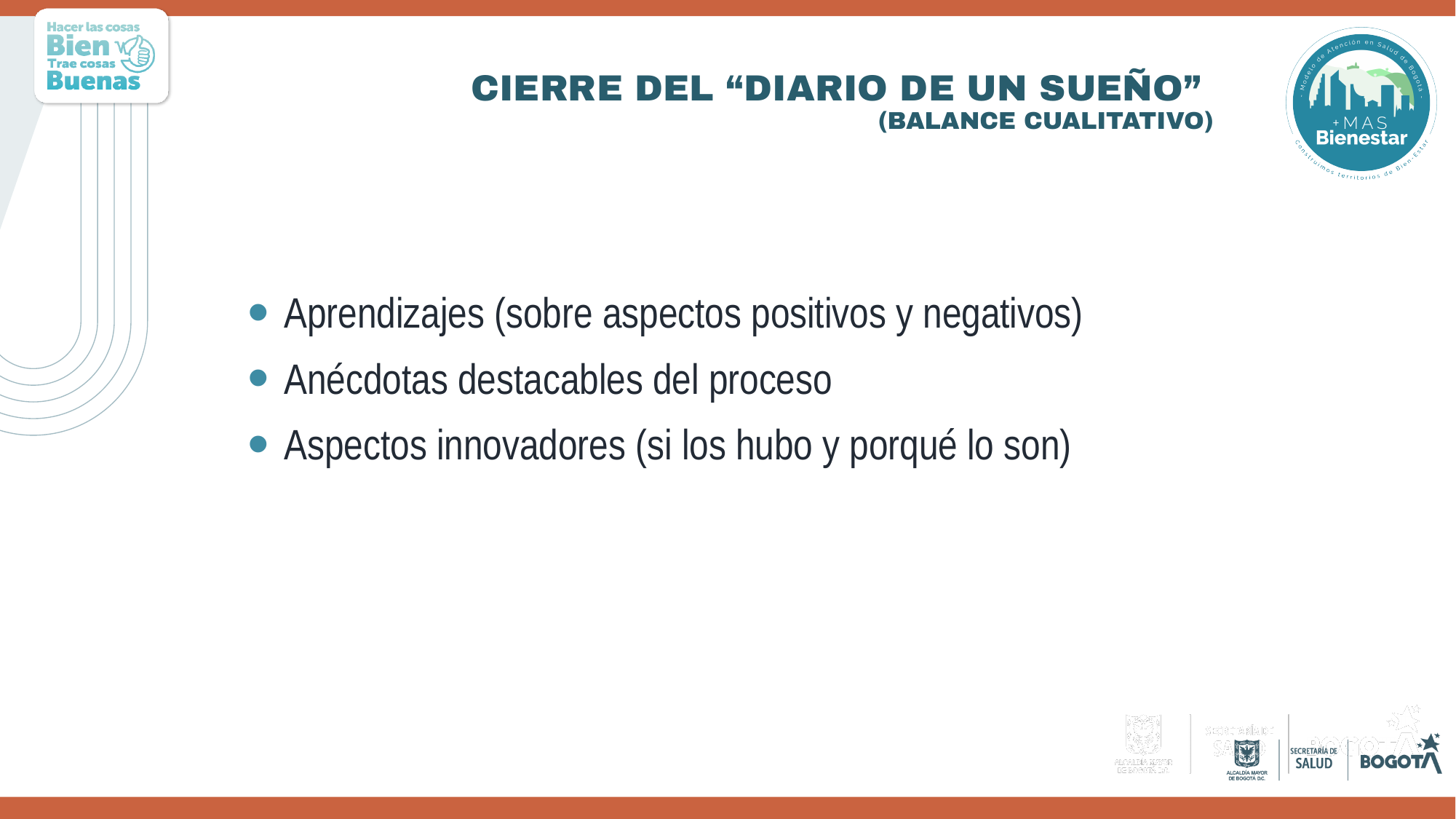

CIERRE DEL “DIARIO DE UN SUEÑO”
(BALANCE CUALITATIVO)
Aprendizajes (sobre aspectos positivos y negativos)
Anécdotas destacables del proceso
Aspectos innovadores (si los hubo y porqué lo son)